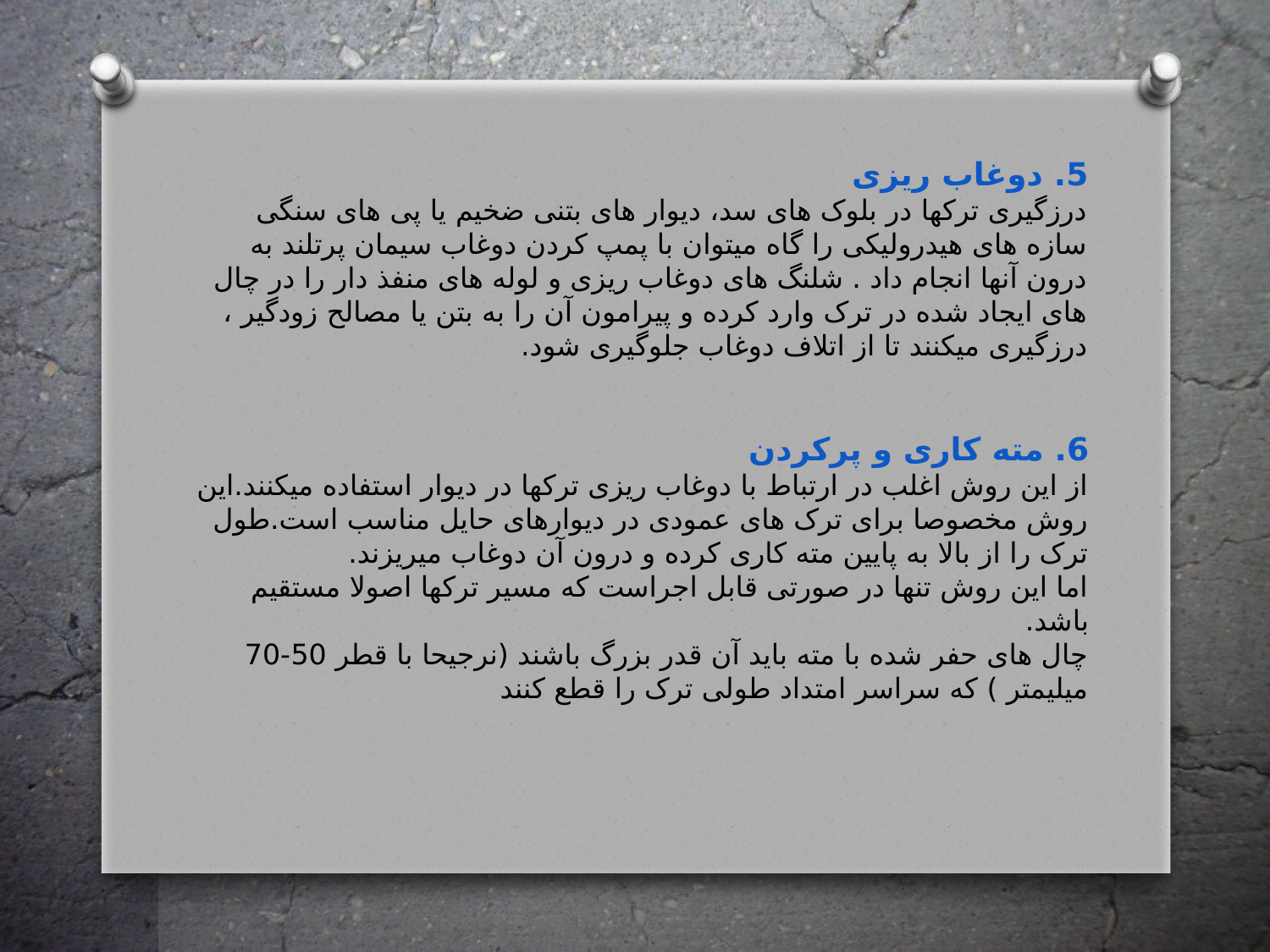

5. دوغاب ریزی
درزگیری ترکها در بلوک های سد، دیوار های بتنی ضخیم یا پی های سنگی سازه های هیدرولیکی را گاه میتوان با پمپ کردن دوغاب سیمان پرتلند به درون آنها انجام داد . شلنگ های دوغاب ریزی و لوله های منفذ دار را در چال های ایجاد شده در ترک وارد کرده و پیرامون آن را به بتن یا مصالح زودگیر ، درزگیری میکنند تا از اتلاف دوغاب جلوگیری شود.
6. مته کاری و پرکردن
از این روش اغلب در ارتباط با دوغاب ریزی ترکها در دیوار استفاده میکنند.این روش مخصوصا برای ترک های عمودی در دیوارهای حایل مناسب است.طول ترک را از بالا به پایین مته کاری کرده و درون آن دوغاب میریزند.
اما این روش تنها در صورتی قابل اجراست که مسیر ترکها اصولا مستقیم باشد.
چال های حفر شده با مته باید آن قدر بزرگ باشند (نرجیحا با قطر 50-70 میلیمتر ) که سراسر امتداد طولی ترک را قطع کنند